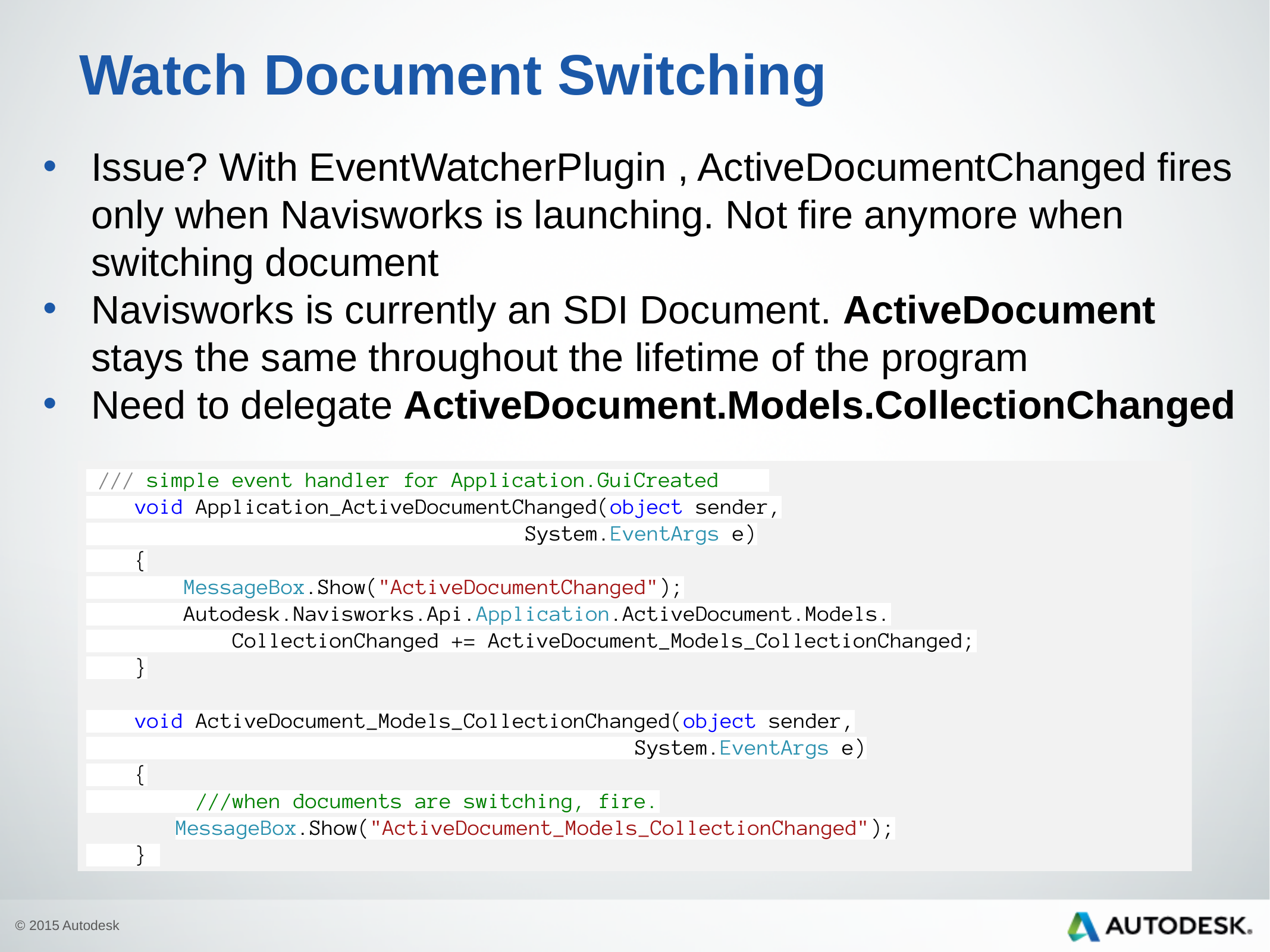

# Watch Document Switching
Issue? With EventWatcherPlugin , ActiveDocumentChanged fires only when Navisworks is launching. Not fire anymore when switching document
Navisworks is currently an SDI Document. ActiveDocument stays the same throughout the lifetime of the program
Need to delegate ActiveDocument.Models.CollectionChanged

 /// simple event handler for Application.GuiCreated
    void Application_ActiveDocumentChanged(object sender,
                                    System.EventArgs e)
    {
        MessageBox.Show("ActiveDocumentChanged");
        Autodesk.Navisworks.Api.Application.ActiveDocument.Models.
            CollectionChanged += ActiveDocument_Models_CollectionChanged;
    }

    void ActiveDocument_Models_CollectionChanged(object sender,
                                             System.EventArgs e)
    {
         ///when documents are switching, fire.
	MessageBox.Show("ActiveDocument_Models_CollectionChanged");
    }